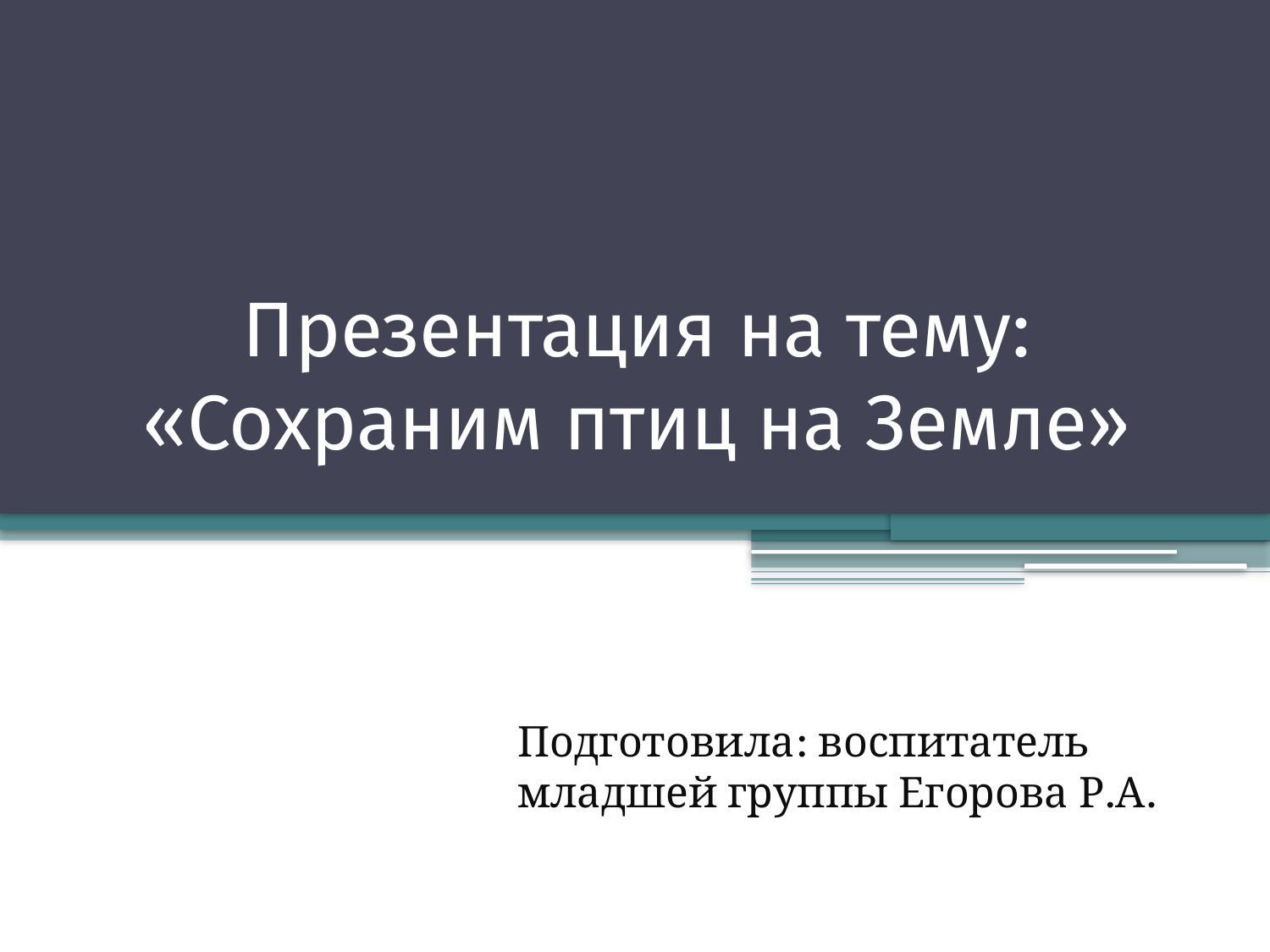

# Презентация на тему: «Сохраним птиц на Земле»
Подготовила: воспитатель младшей группы Егорова Р.А.